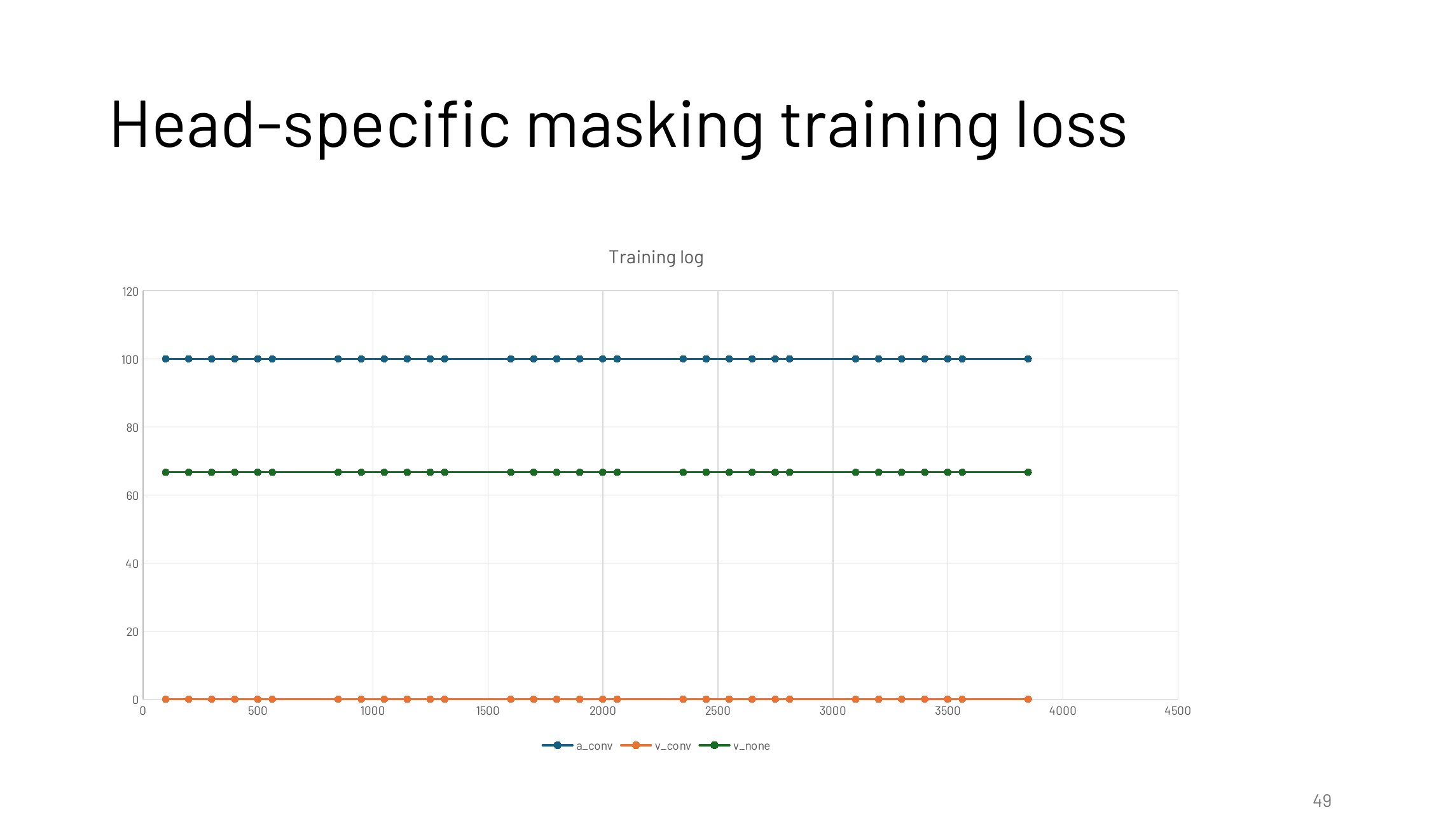

# Head-specific masking training loss

### Chart: Training log

| Category | a_conv | v_conv | v_none |
|---|---|---|---|
49